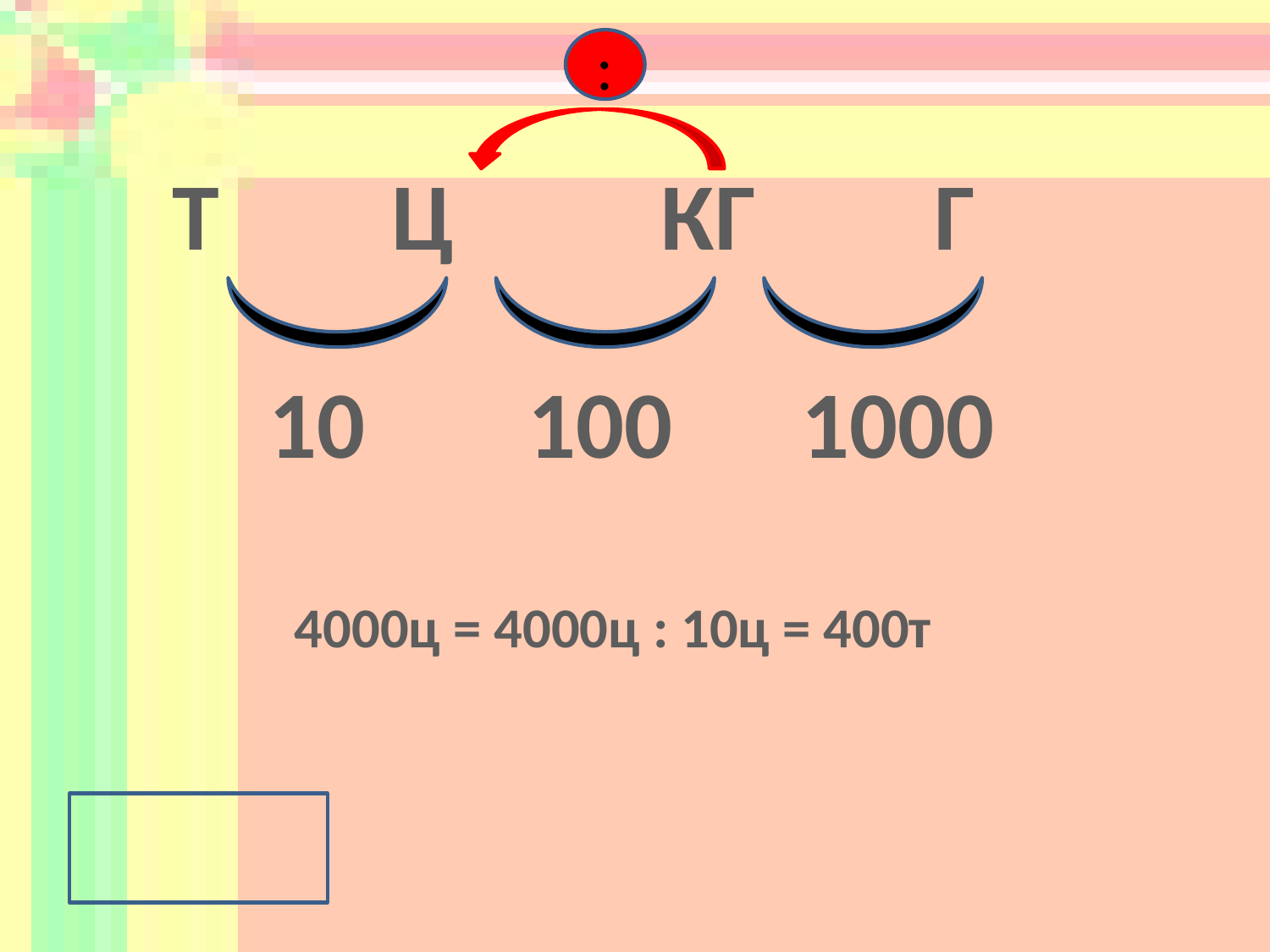

:

Т        Ц	     КГ		Г

10
100
1000
4000ц = 4000ц : 10ц = 400т